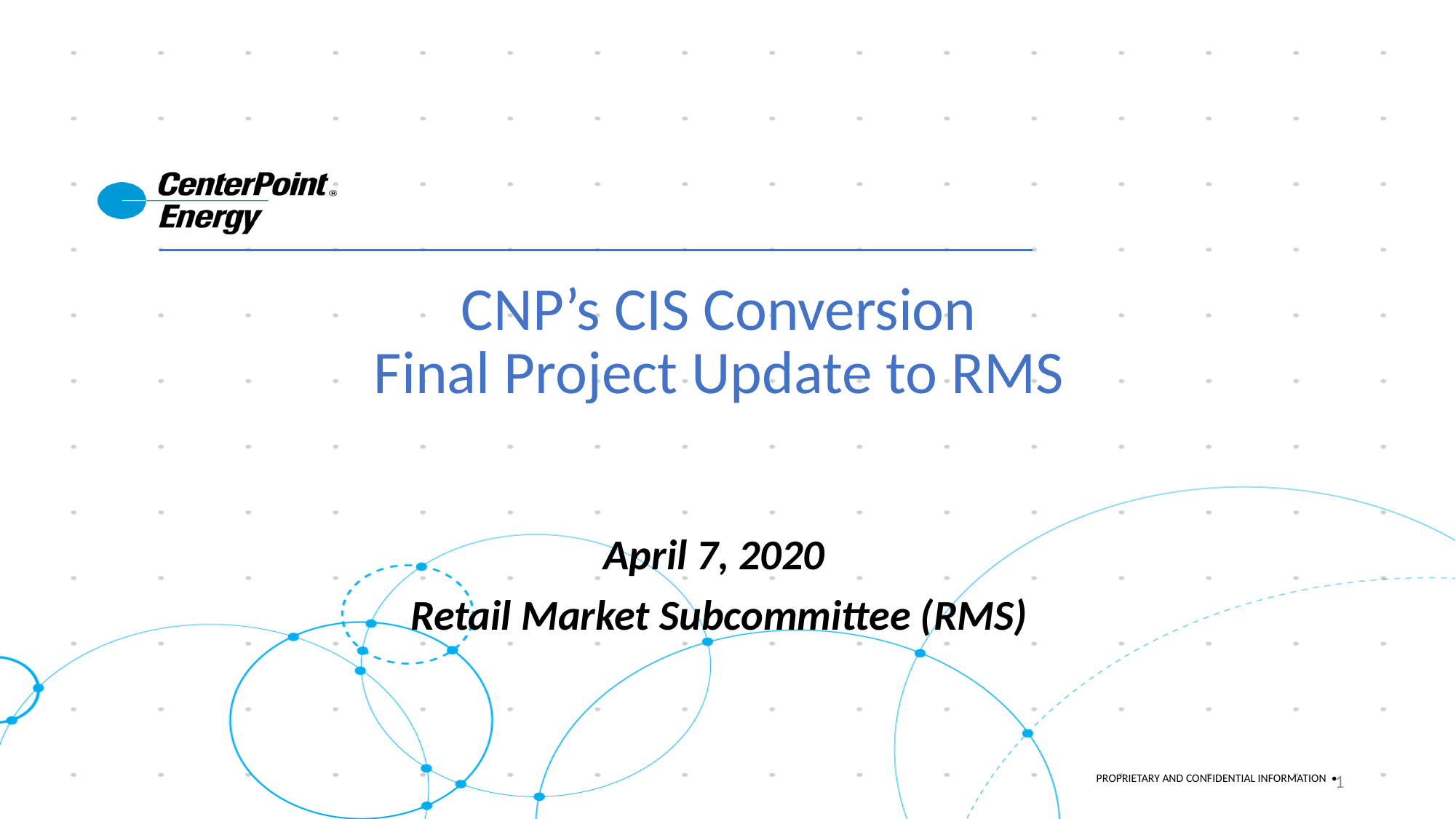

# CNP’s CIS Conversion Final Project Update to RMS

April 7, 2020
Retail Market Subcommittee (RMS)
1